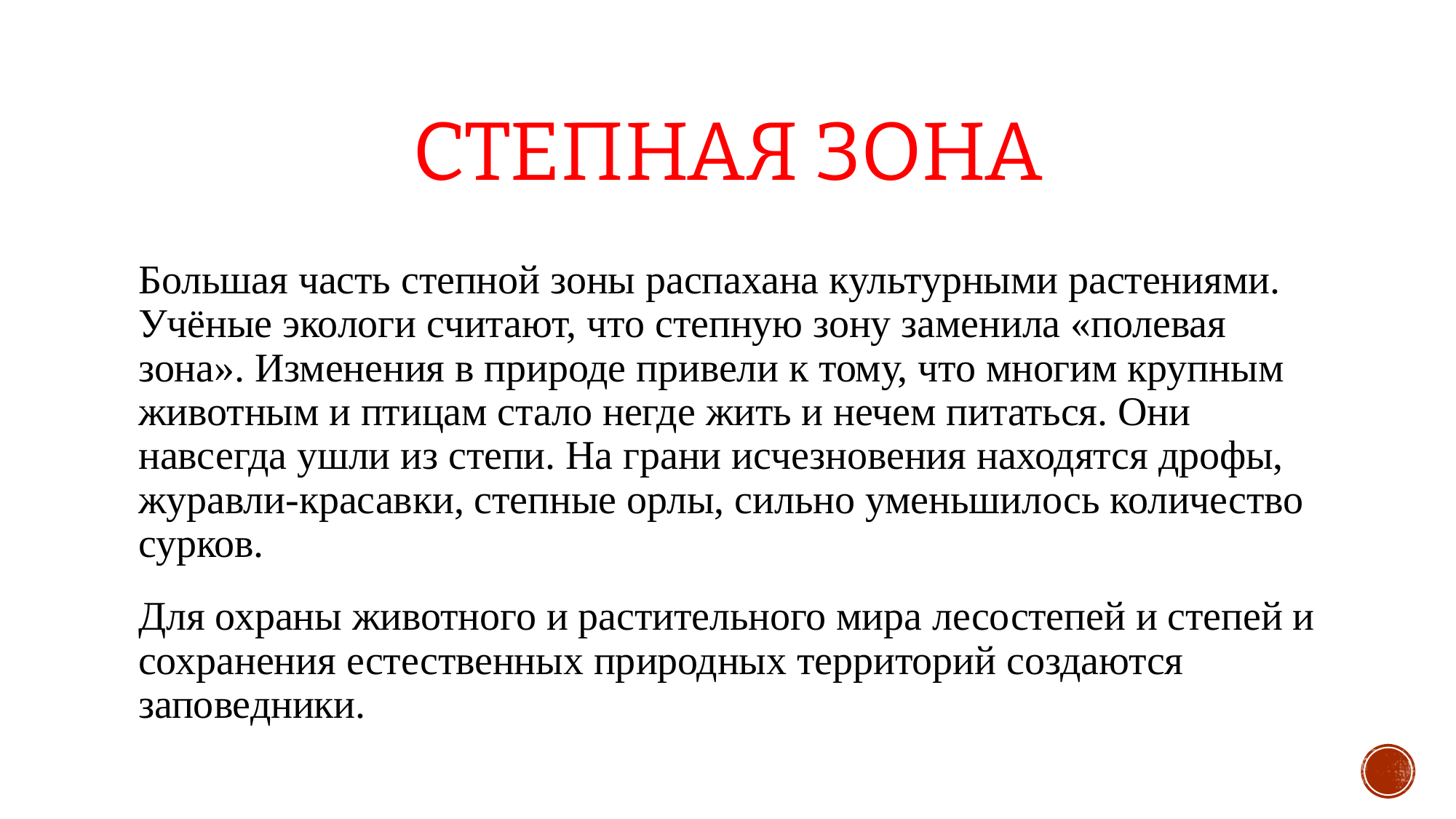

# Степная зона
Большая часть степной зоны распахана культурными растениями. Учёные экологи считают, что степную зону заменила «полевая зона». Изменения в природе привели к тому, что многим крупным животным и птицам стало негде жить и нечем питаться. Они навсегда ушли из степи. На грани исчезновения находятся дрофы, журавли-красавки, степные орлы, сильно уменьшилось количество сурков.
Для охраны животного и растительного мира лесостепей и степей и сохранения естественных природных территорий создаются заповедники.